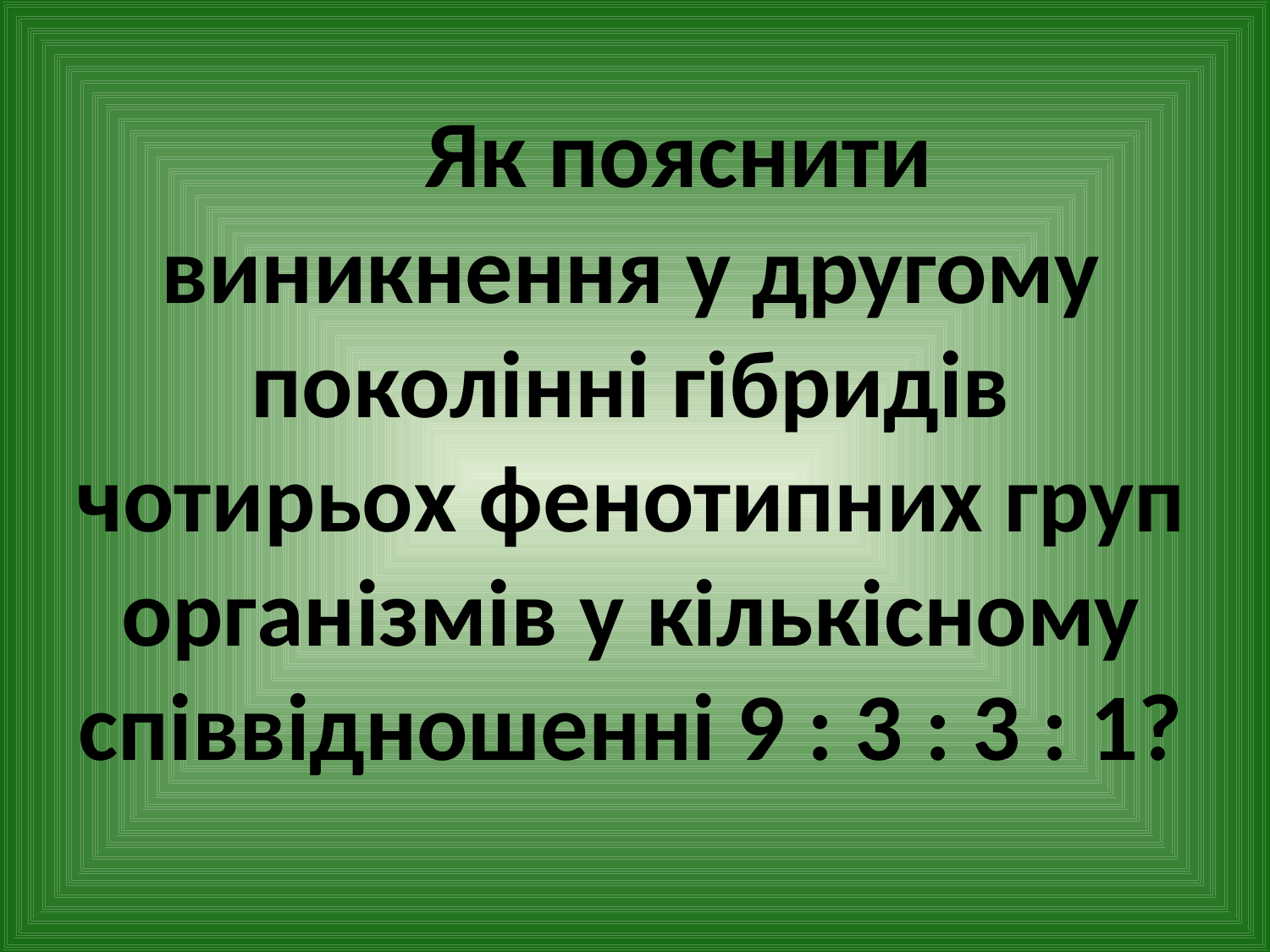

# Як пояснити виникнення у другому поколінні гібридів чотирьох фенотипних груп організмів у кількісному співвідношенні 9 : 3 : 3 : 1?